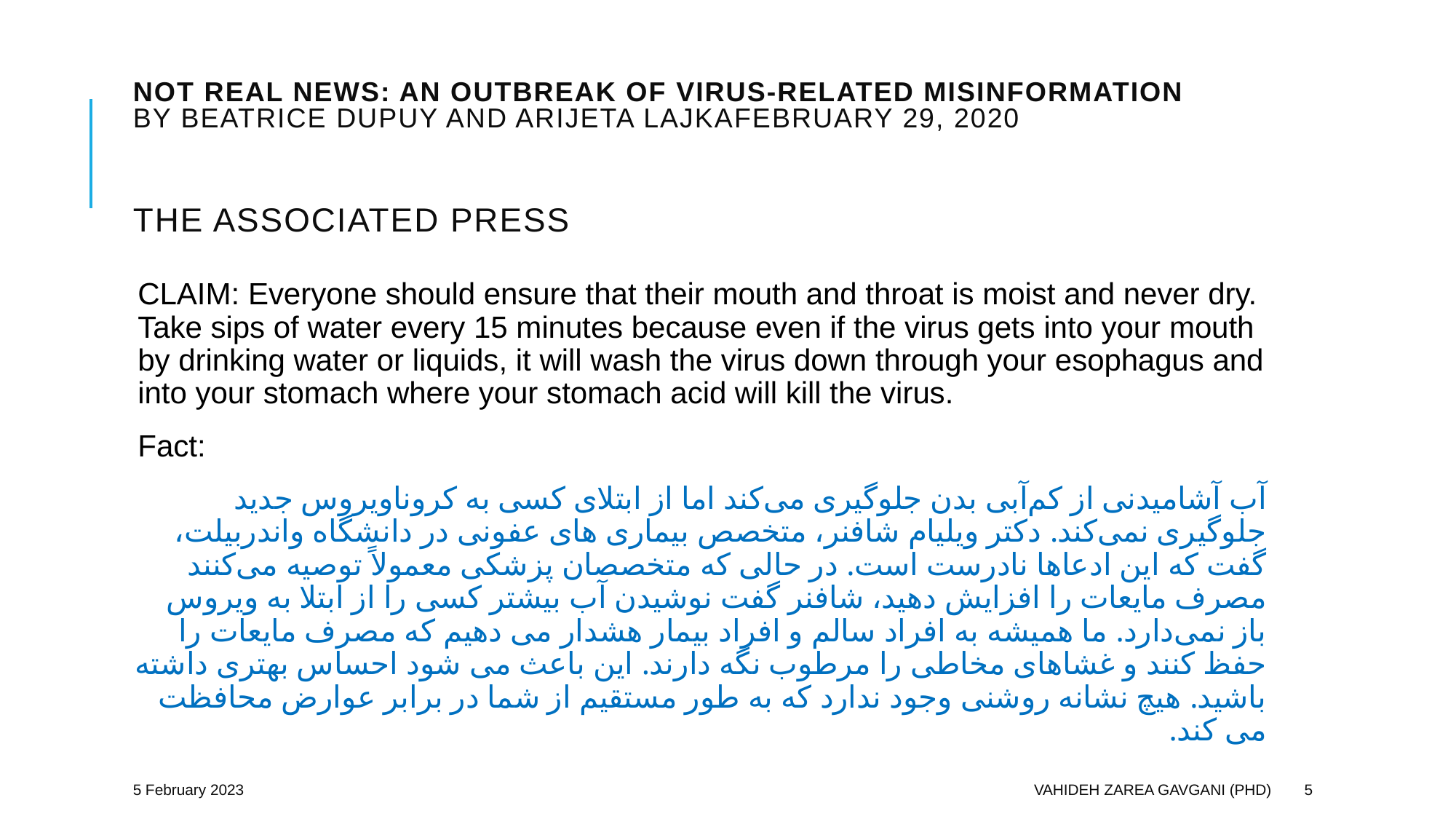

# NOT REAL NEWS: An outbreak of virus-related misinformation By BEATRICE DUPUY and ARIJETA LAJKAFebruary 29, 2020 The Associated Press
CLAIM: Everyone should ensure that their mouth and throat is moist and never dry. Take sips of water every 15 minutes because even if the virus gets into your mouth by drinking water or liquids, it will wash the virus down through your esophagus and into your stomach where your stomach acid will kill the virus.
Fact:
آب آشامیدنی از کم‌آبی بدن جلوگیری می‌کند اما از ابتلای کسی به کروناویروس جدید جلوگیری نمی‌کند. دکتر ویلیام شافنر، متخصص بیماری های عفونی در دانشگاه واندربیلت، گفت که این ادعاها نادرست است. در حالی که متخصصان پزشکی معمولاً توصیه می‌کنند مصرف مایعات را افزایش دهید، شافنر گفت نوشیدن آب بیشتر کسی را از ابتلا به ویروس باز نمی‌دارد. ما همیشه به افراد سالم و افراد بیمار هشدار می دهیم که مصرف مایعات را حفظ کنند و غشاهای مخاطی را مرطوب نگه دارند. این باعث می شود احساس بهتری داشته باشید. هیچ نشانه روشنی وجود ندارد که به طور مستقیم از شما در برابر عوارض محافظت می کند.
5 February 2023
Vahideh Zarea Gavgani (PhD)
5